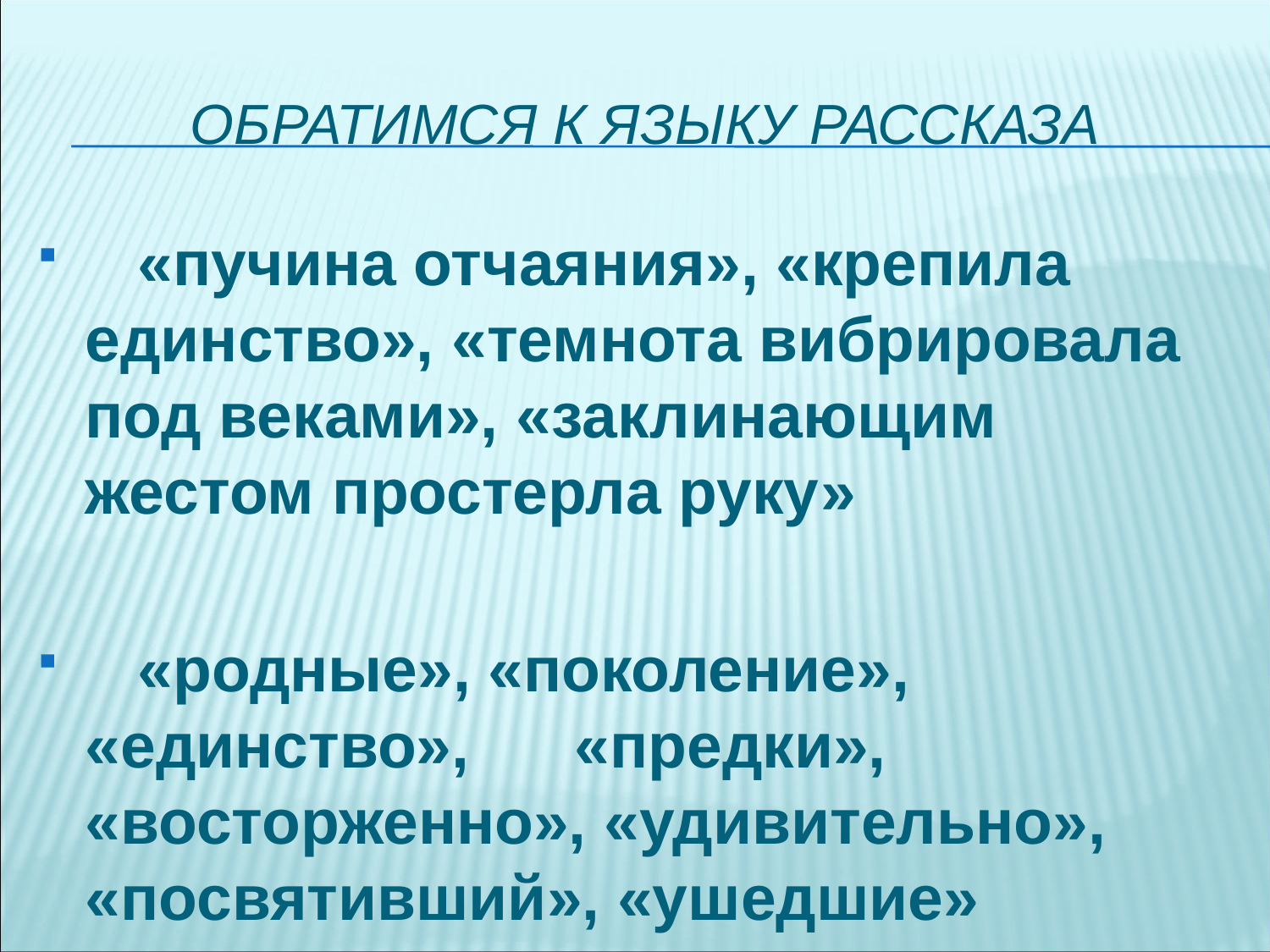

# Обратимся к языку рассказа
   «пучина отчаяния», «крепила единство», «темнота вибрировала под веками», «заклинающим жестом простерла руку»

   «родные», «поколение», «единство»,      «предки», «восторженно», «удивительно», «посвятивший», «ушедшие»